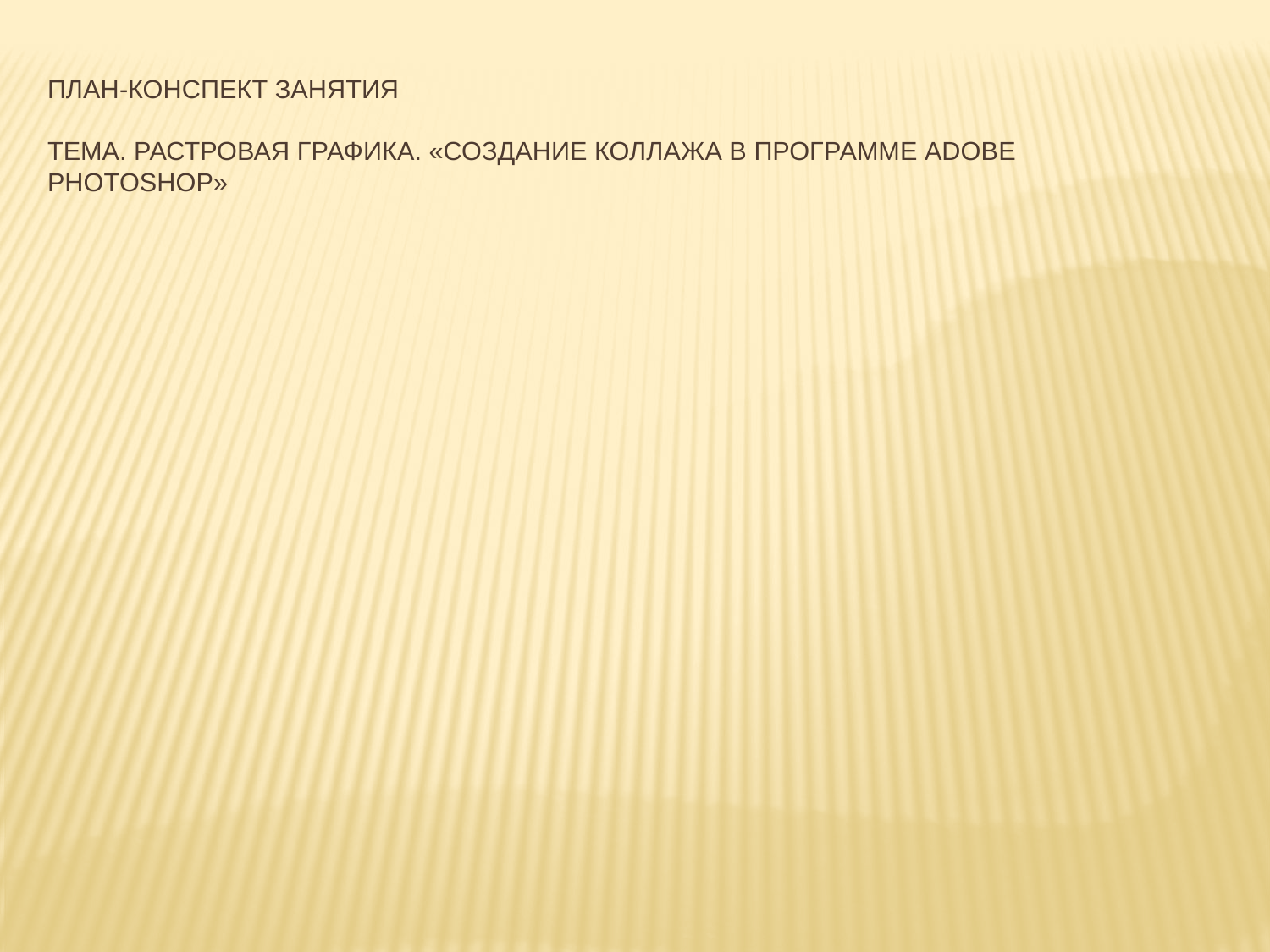

# План-конспект занятия Тема. Растровая графика. «Создание коллажа в программе Adobe Photoshop»